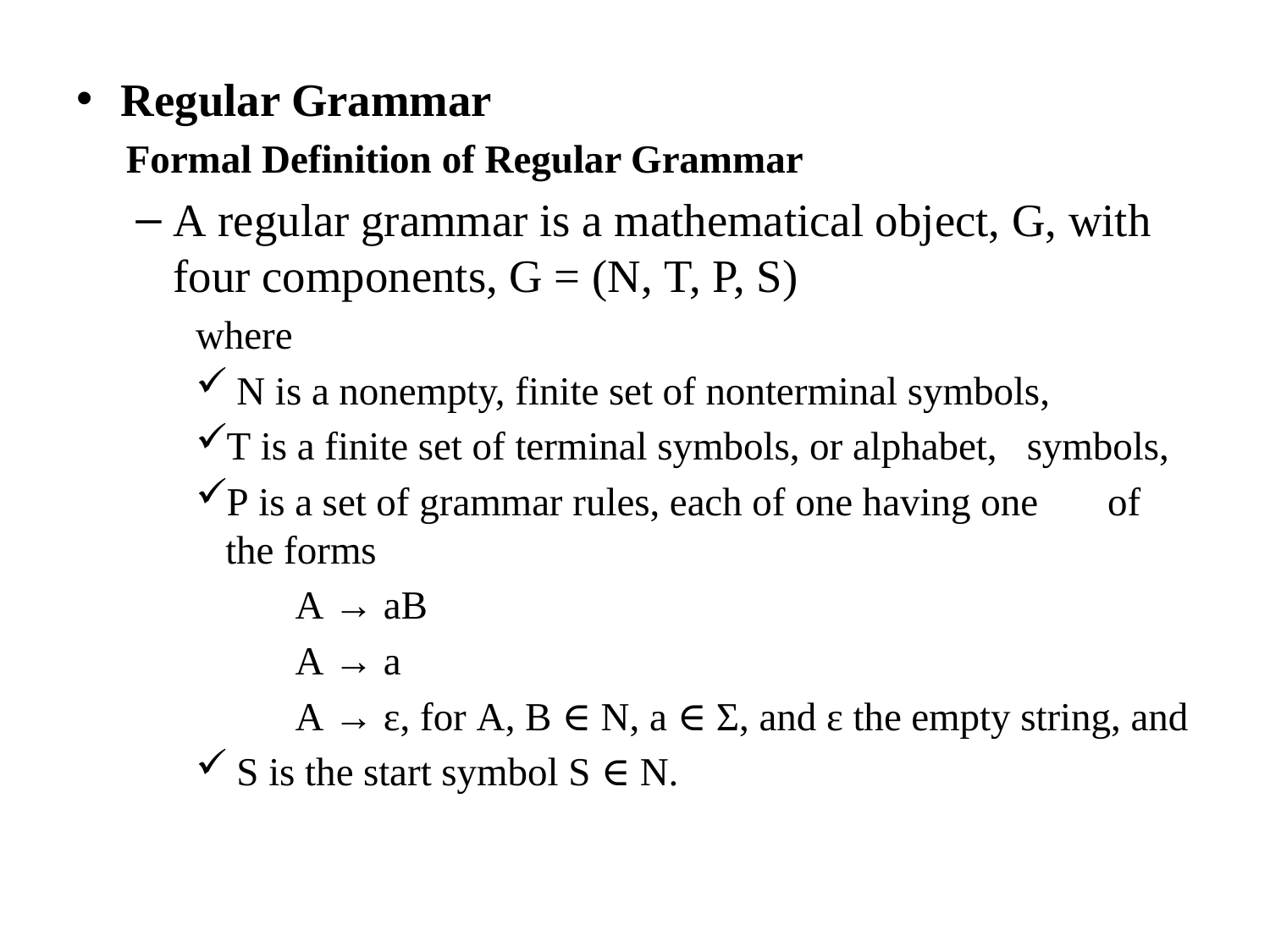

Regular Grammar
     Formal Definition of Regular Grammar
A regular grammar is a mathematical object, G, with four components, G = (N, T, P, S)
where
 N is a nonempty, finite set of nonterminal symbols,
T is a finite set of terminal symbols, or alphabet,   symbols,
P is a set of grammar rules, each of one having one       of the forms
          A → aB
          A → a
          A → ε, for A, B ∈ N, a ∈ Σ, and ε the empty string, and
 S is the start symbol S ∈ N.